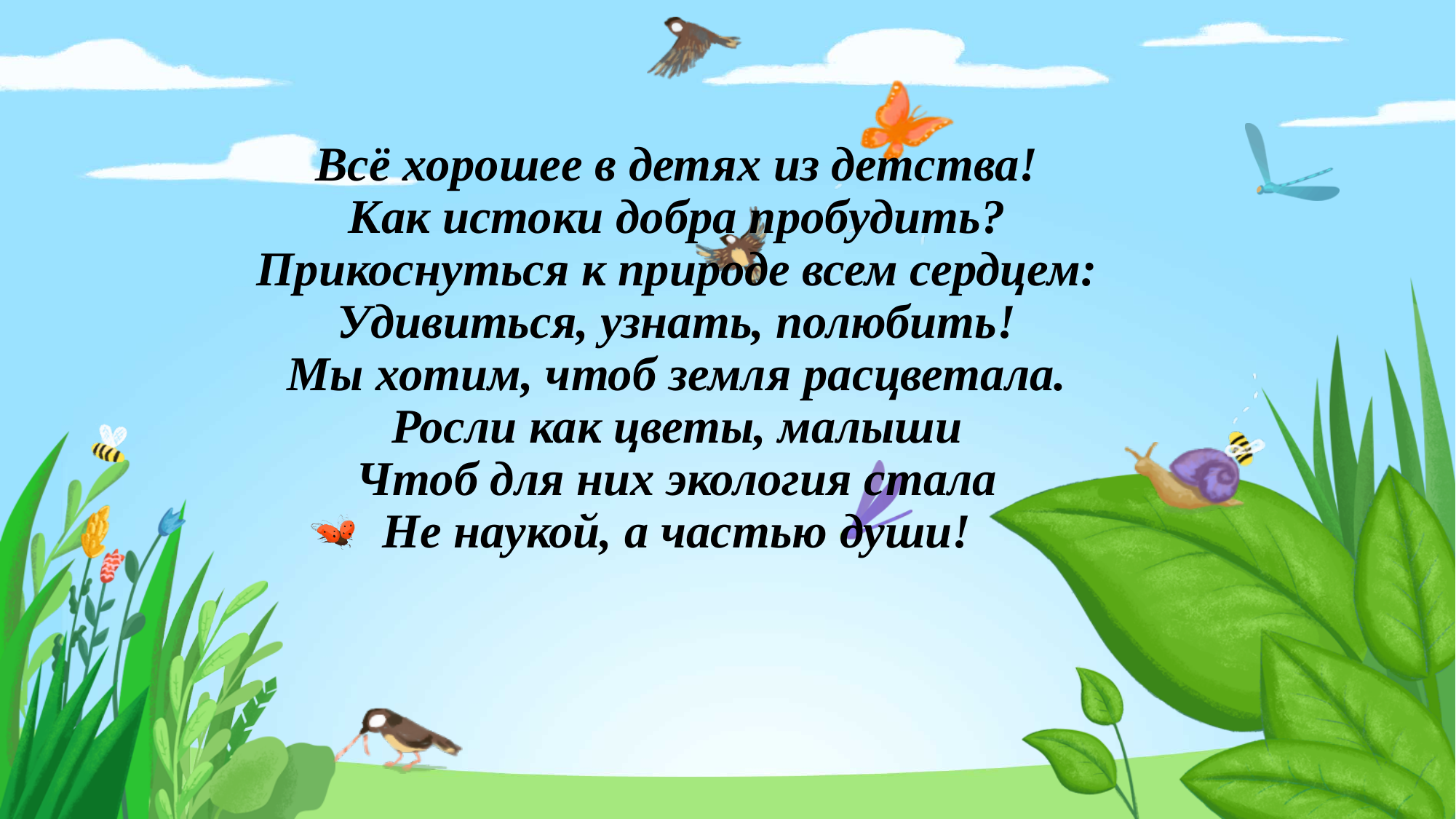

# Всё хорошее в детях из детства! Как истоки добра пробудить? Прикоснуться к природе всем сердцем: Удивиться, узнать, полюбить! Мы хотим, чтоб земля расцветала. Росли как цветы, малыши Чтоб для них экология стала Не наукой, а частью души!